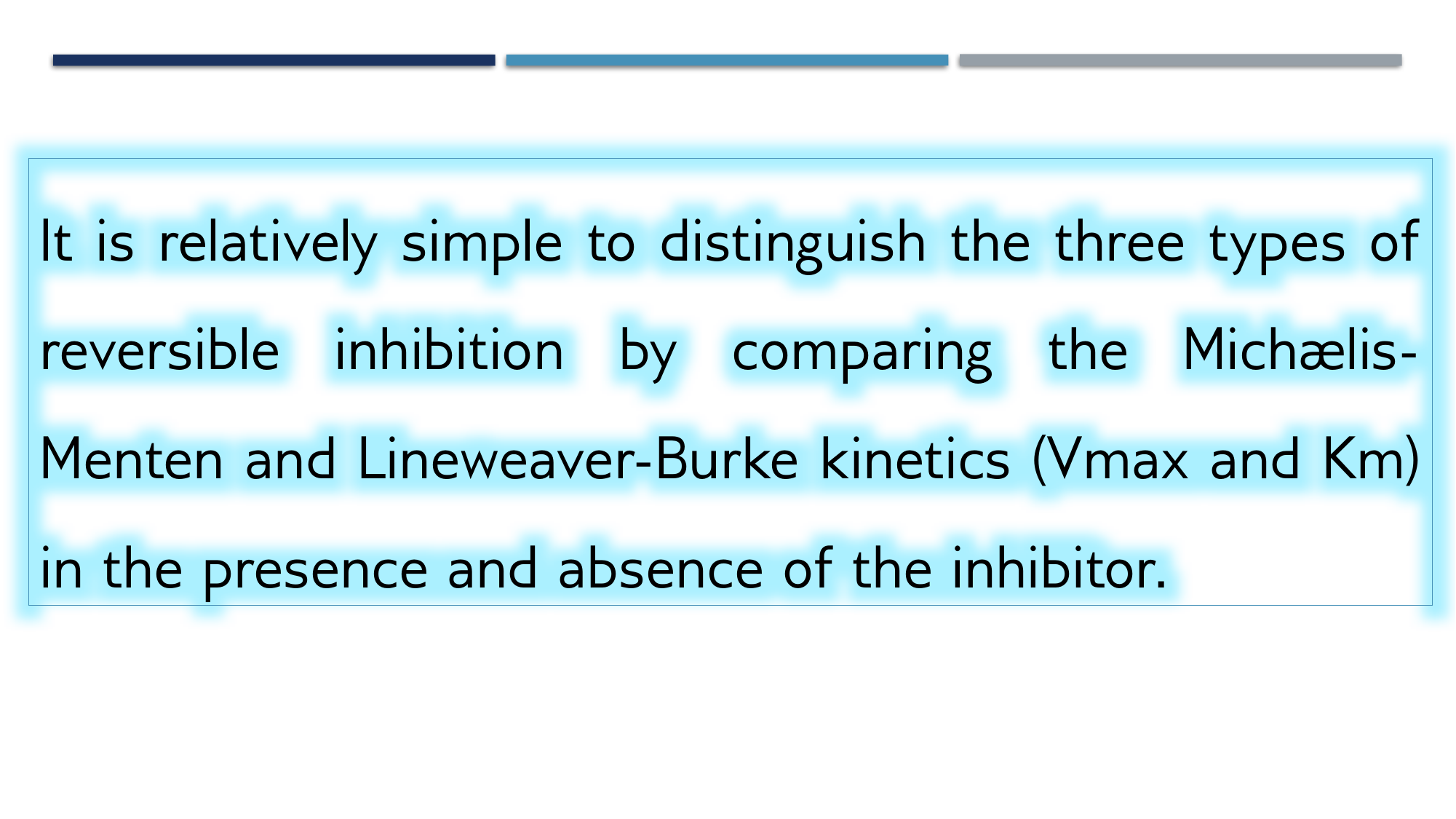

It is relatively simple to distinguish the three types of reversible inhibition by comparing the Michaelis-Menten and Lineweaver-Burke kinetics (Vmax and Km) in the presence and absence of the inhibitor.